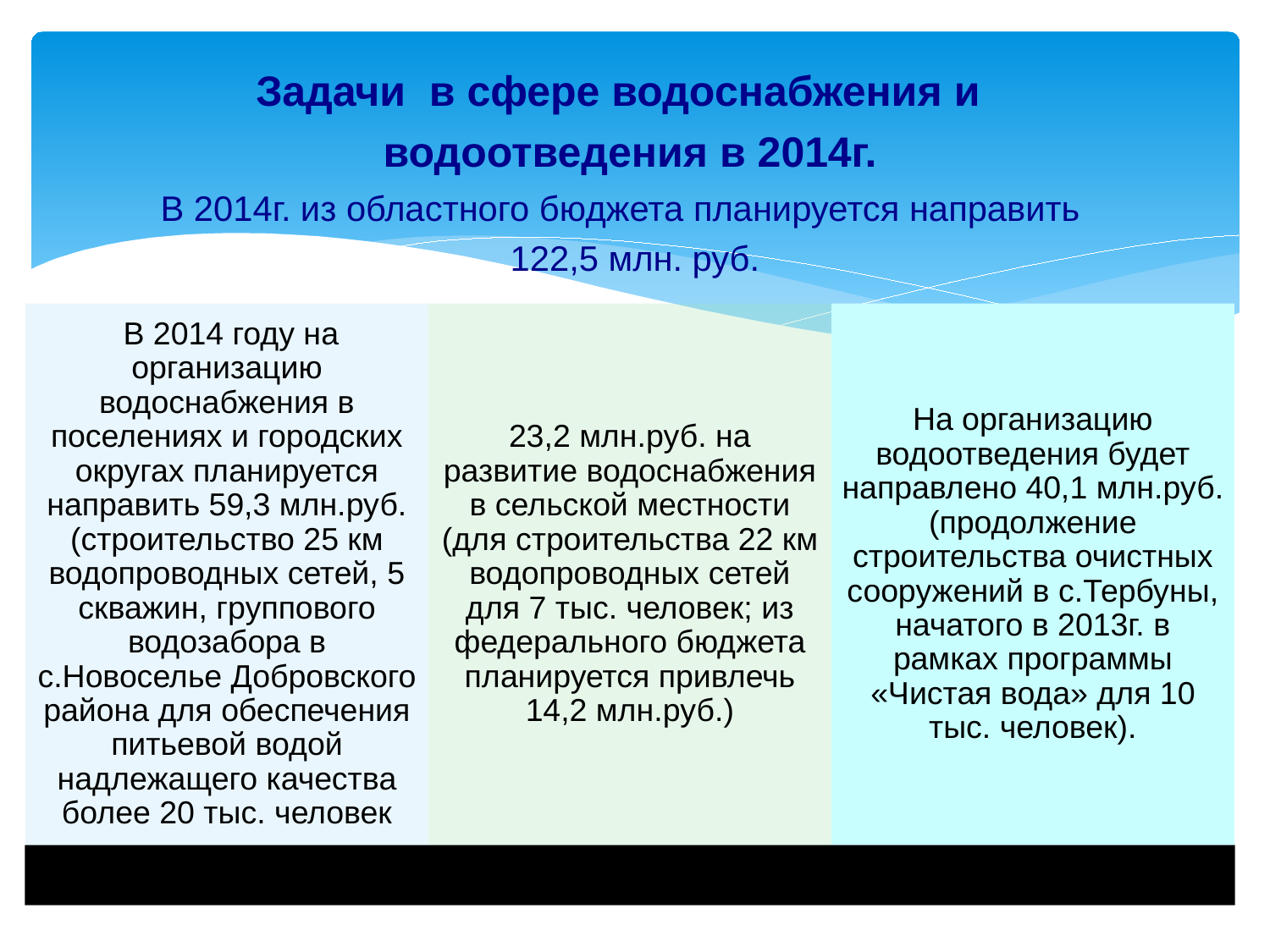

Задачи  в сфере водоснабжения и
водоотведения в 2014г.
В 2014г. из областного бюджета планируется направить
 122,5 млн. руб.
 В 2014 году на организацию водоснабжения в поселениях и городских округах планируется направить 59,3 млн.руб. (строительство 25 км водопроводных сетей, 5 скважин, группового водозабора в с.Новоселье Добровского района для обеспечения питьевой водой надлежащего качества более 20 тыс. человек
23,2 млн.руб. на развитие водоснабжения в сельской местности (для строительства 22 км водопроводных сетей для 7 тыс. человек; из федерального бюджета планируется привлечь 14,2 млн.руб.)
На организацию водоотведения будет направлено 40,1 млн.руб. (продолжение строительства очистных сооружений в с.Тербуны, начатого в 2013г. в рамках программы «Чистая вода» для 10 тыс. человек).